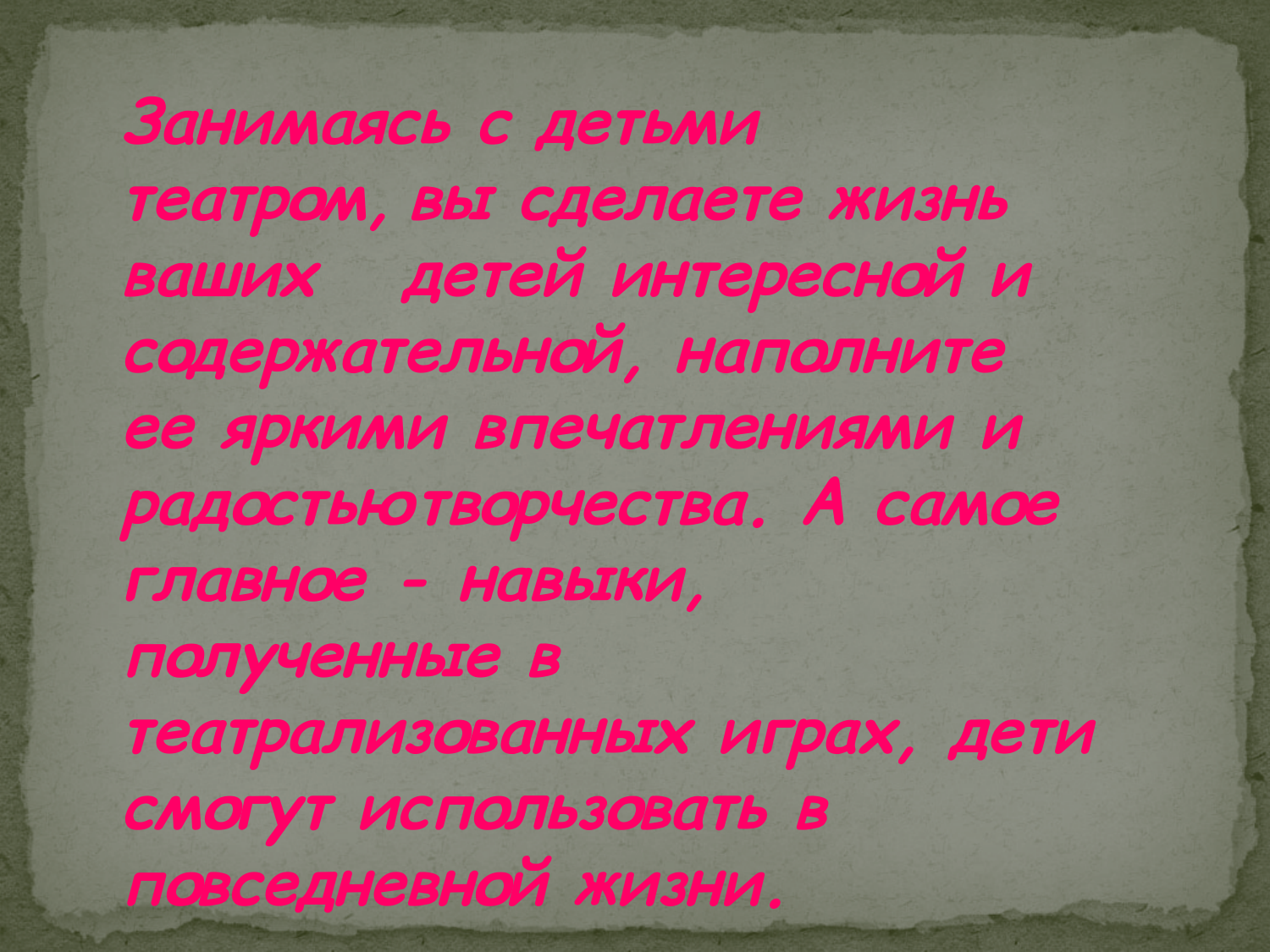

#
Занимаясь с детьми театром, вы сделаете жизнь ваших      детей интересной и содержательной, наполните ее яркими впечатлениями и радостью творчества. А самое главное - навыки, полученные в театрализованных играх, дети смогут использовать в повседневной жизни.